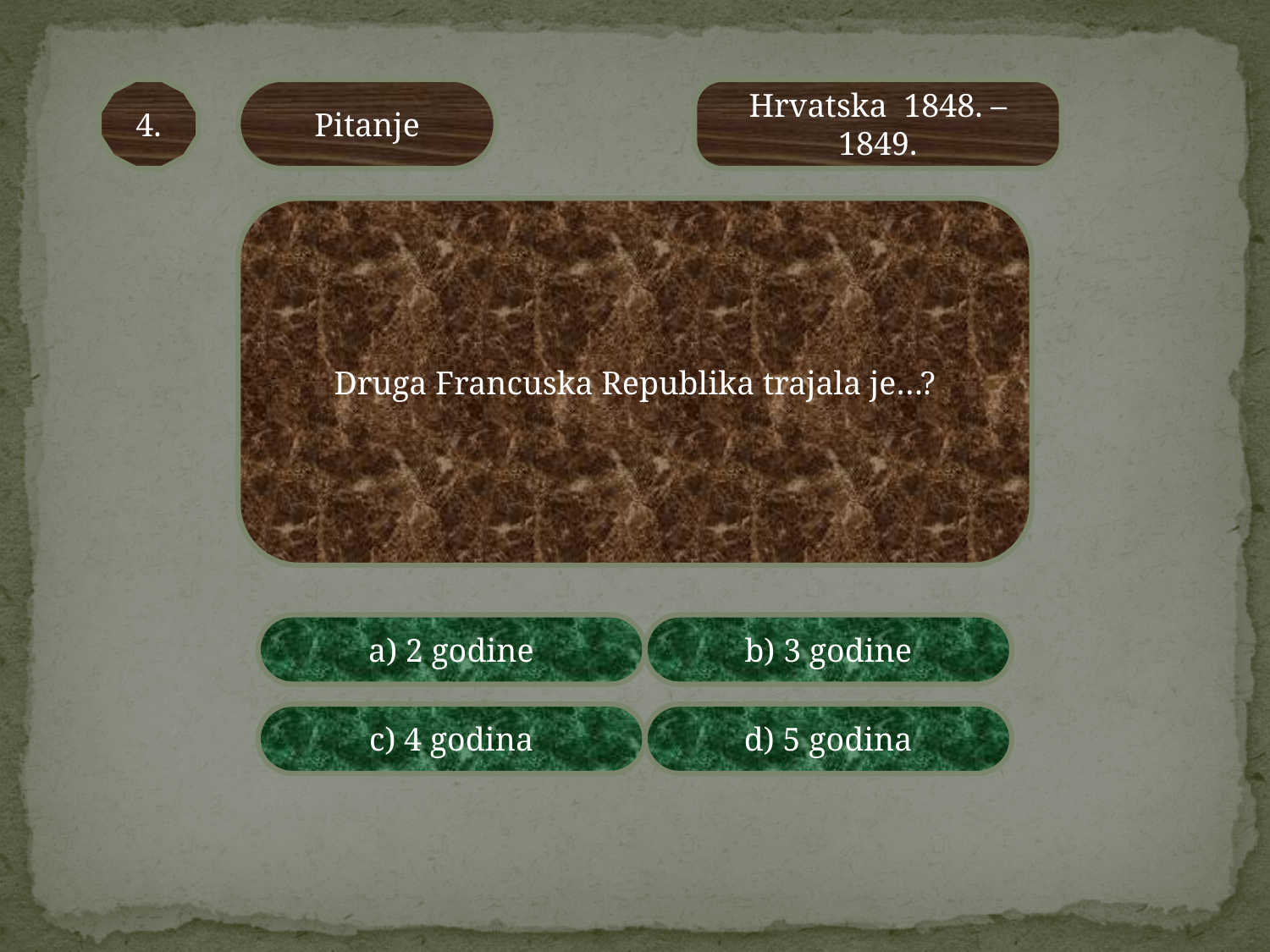

4.
Pitanje
Hrvatska  1848. – 1849.
Druga Francuska Republika trajala je…?
a) 2 godine
b) 3 godine
c) 4 godina
d) 5 godina